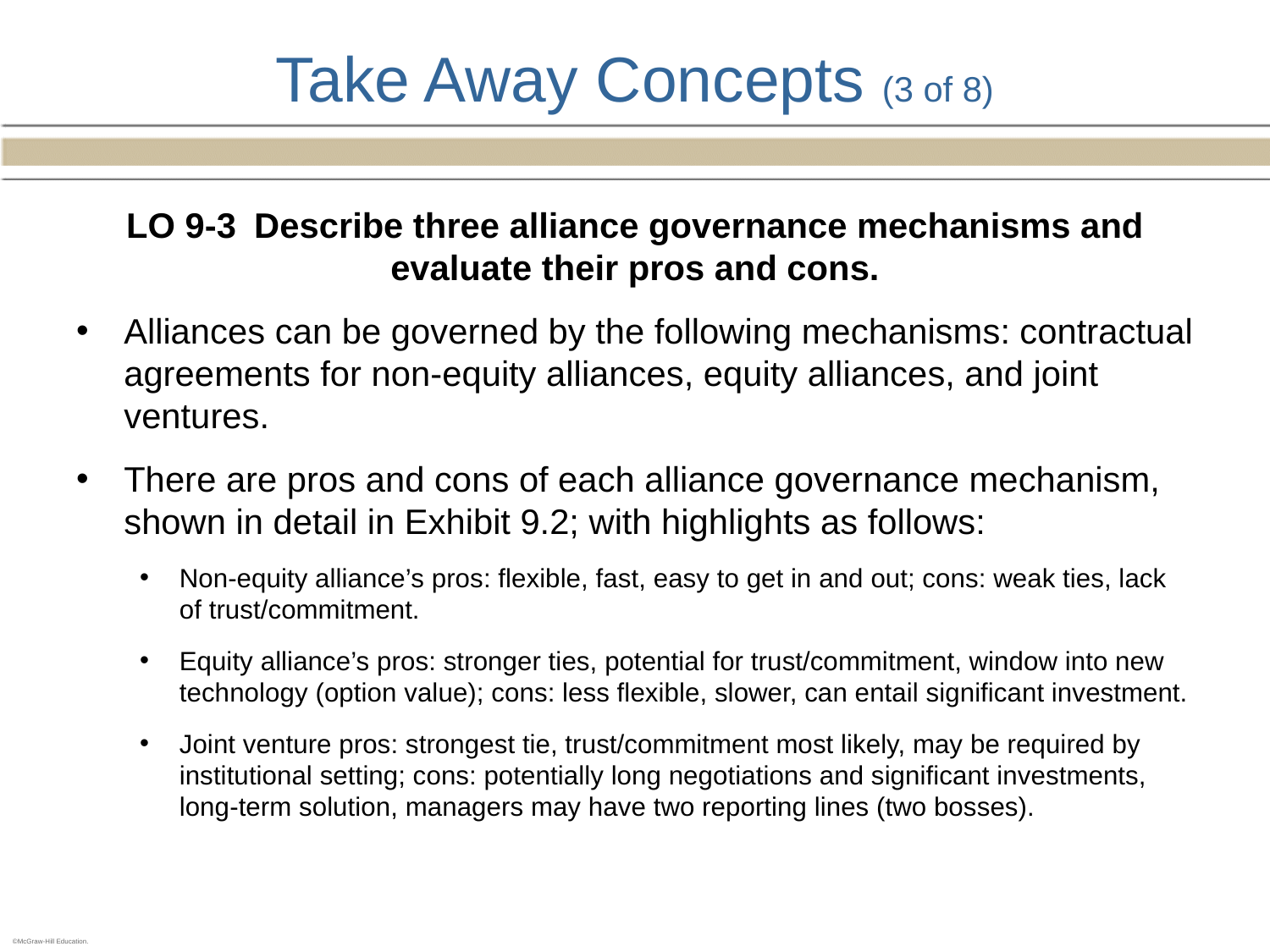

# Take Away Concepts (3 of 8)
LO 9-3 Describe three alliance governance mechanisms and evaluate their pros and cons.
Alliances can be governed by the following mechanisms: contractual agreements for non-equity alliances, equity alliances, and joint ventures.
There are pros and cons of each alliance governance mechanism, shown in detail in Exhibit 9.2; with highlights as follows:
Non-equity alliance’s pros: flexible, fast, easy to get in and out; cons: weak ties, lack of trust/commitment.
Equity alliance’s pros: stronger ties, potential for trust/commitment, window into new technology (option value); cons: less flexible, slower, can entail significant investment.
Joint venture pros: strongest tie, trust/commitment most likely, may be required by institutional setting; cons: potentially long negotiations and significant investments, long-term solution, managers may have two reporting lines (two bosses).